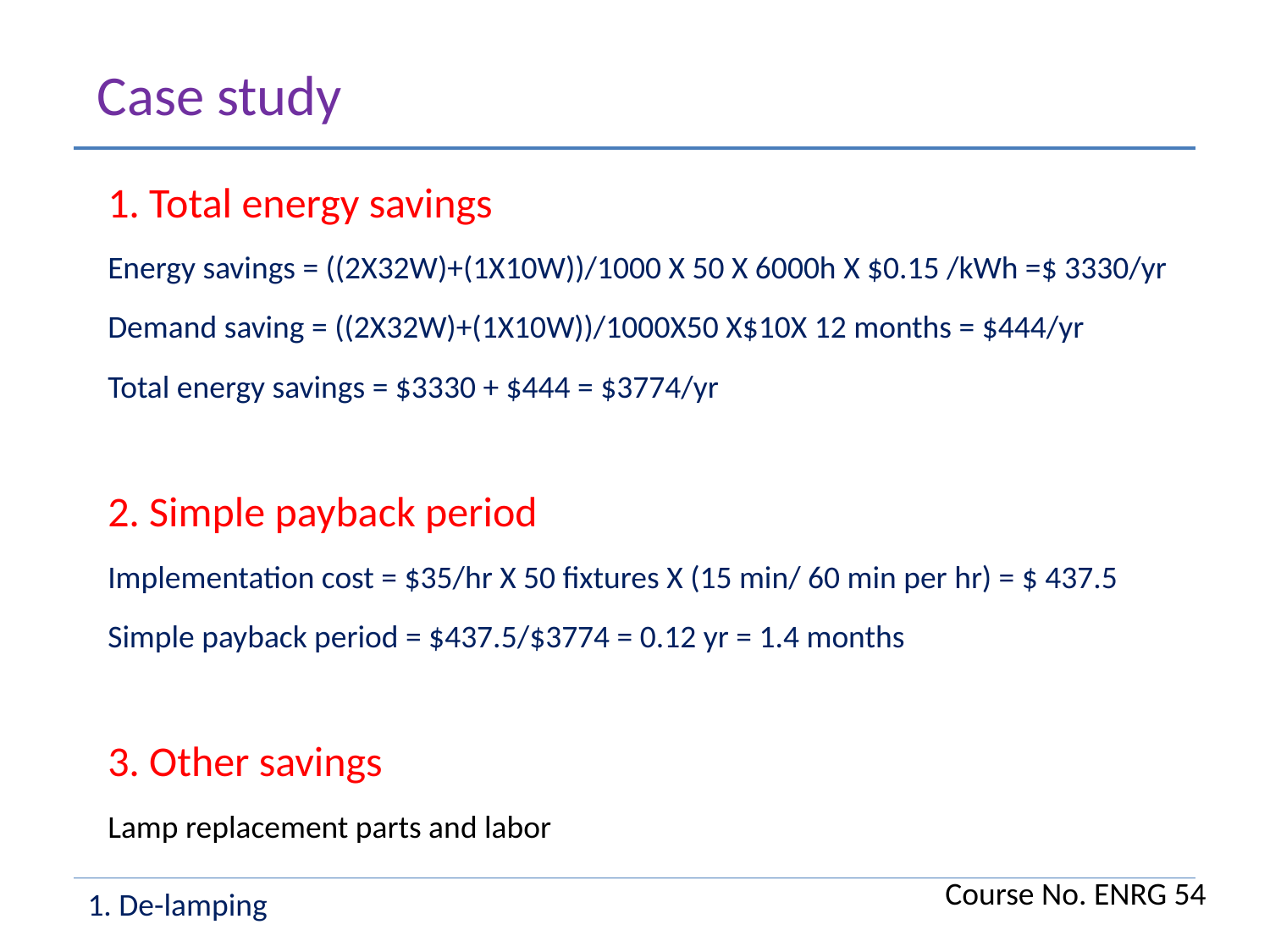

Case study
1. Total energy savings
Energy savings = ((2X32W)+(1X10W))/1000 X 50 X 6000h X $0.15 /kWh =$ 3330/yr
Demand saving = ((2X32W)+(1X10W))/1000X50 X$10X 12 months = $444/yr
Total energy savings = $3330 + $444 = $3774/yr

2. Simple payback period
Implementation cost = $35/hr X 50 fixtures X (15 min/ 60 min per hr) = $ 437.5
Simple payback period = $437.5/$3774 = 0.12 yr = 1.4 months

3. Other savings
Lamp replacement parts and labor
Course No. ENRG 54
1. De-lamping